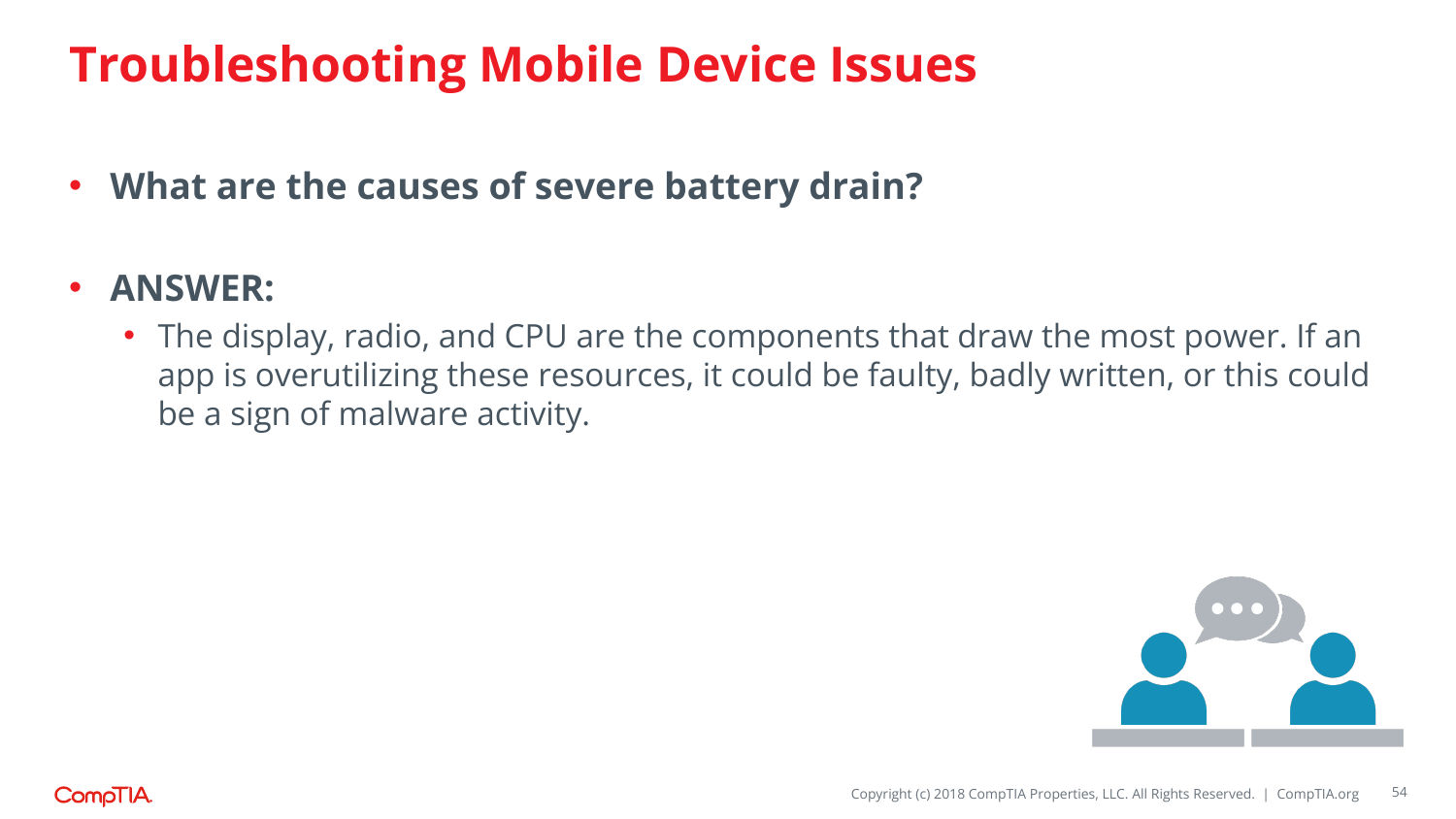

# Troubleshooting Mobile Device Issues
What are the causes of severe battery drain?

ANSWER:
The display, radio, and CPU are the components that draw the most power. If an app is overutilizing these resources, it could be faulty, badly written, or this could be a sign of malware activity.
54